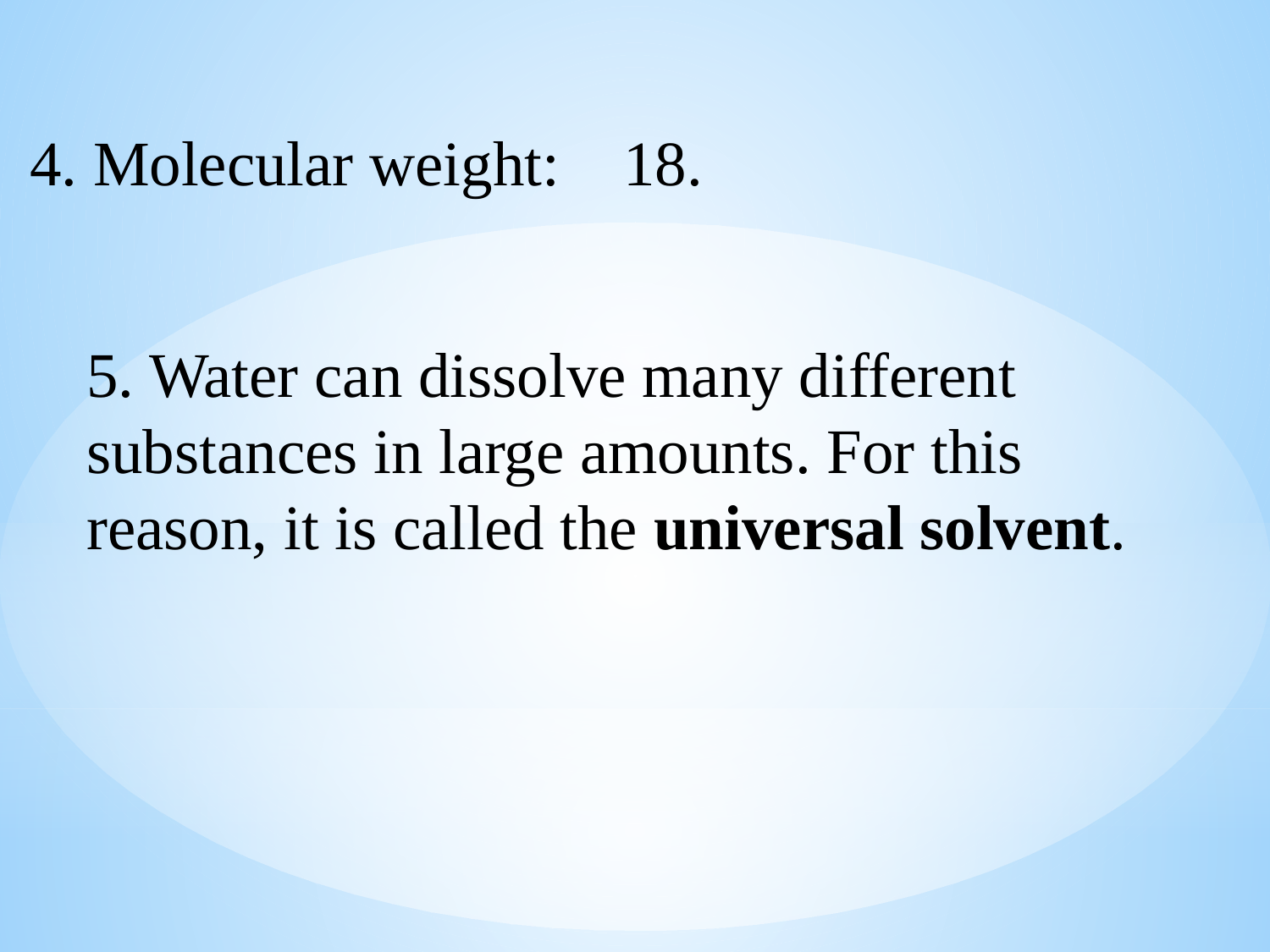

4. Molecular weight:    18.
5. Water can dissolve many different substances in large amounts. For this reason, it is called the universal solvent.